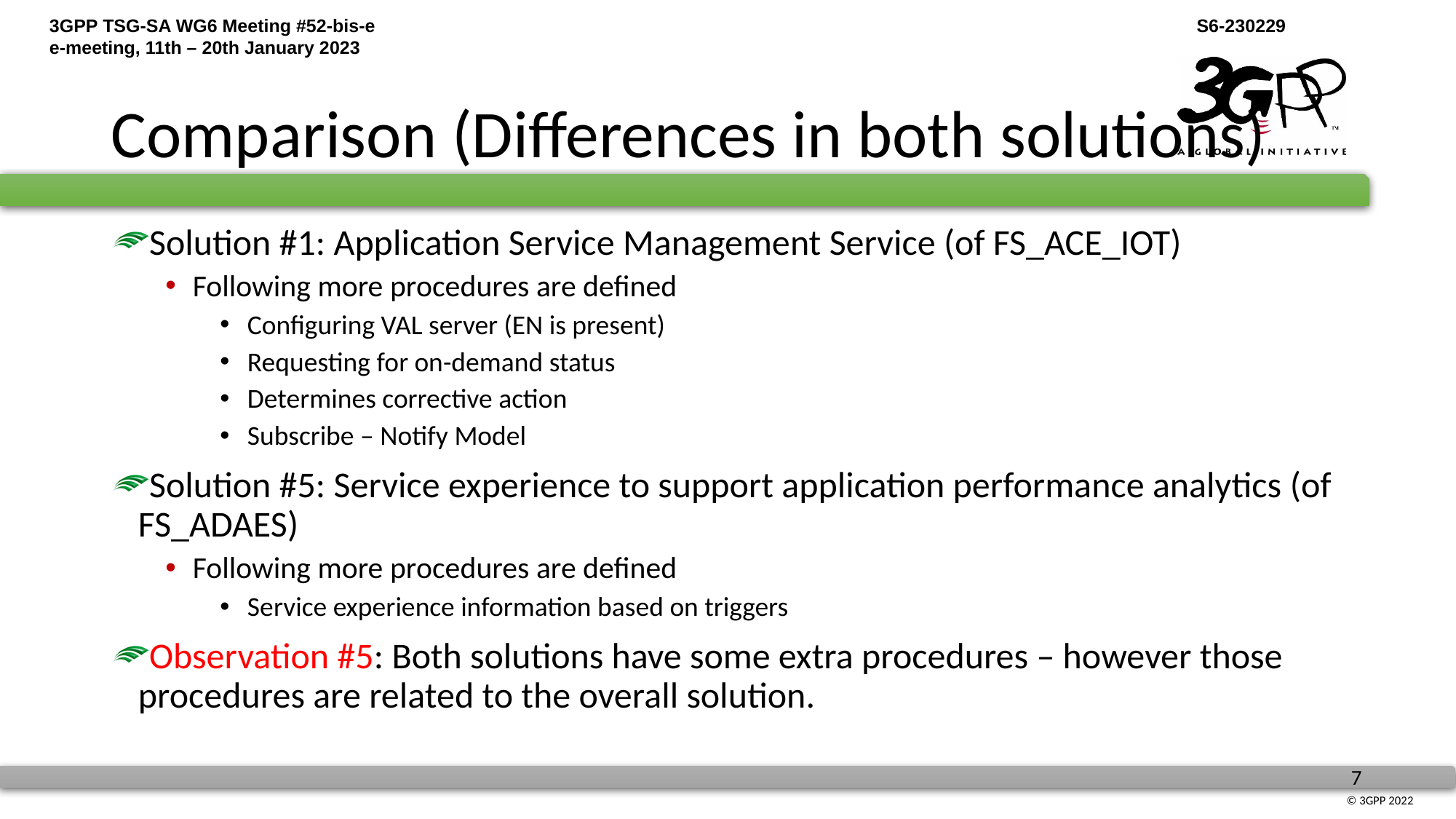

# Comparison (Differences in both solutions)
Solution #1: Application Service Management Service (of FS_ACE_IOT)
Following more procedures are defined
Configuring VAL server (EN is present)
Requesting for on-demand status
Determines corrective action
Subscribe – Notify Model
Solution #5: Service experience to support application performance analytics (of FS_ADAES)
Following more procedures are defined
Service experience information based on triggers
Observation #5: Both solutions have some extra procedures – however those procedures are related to the overall solution.